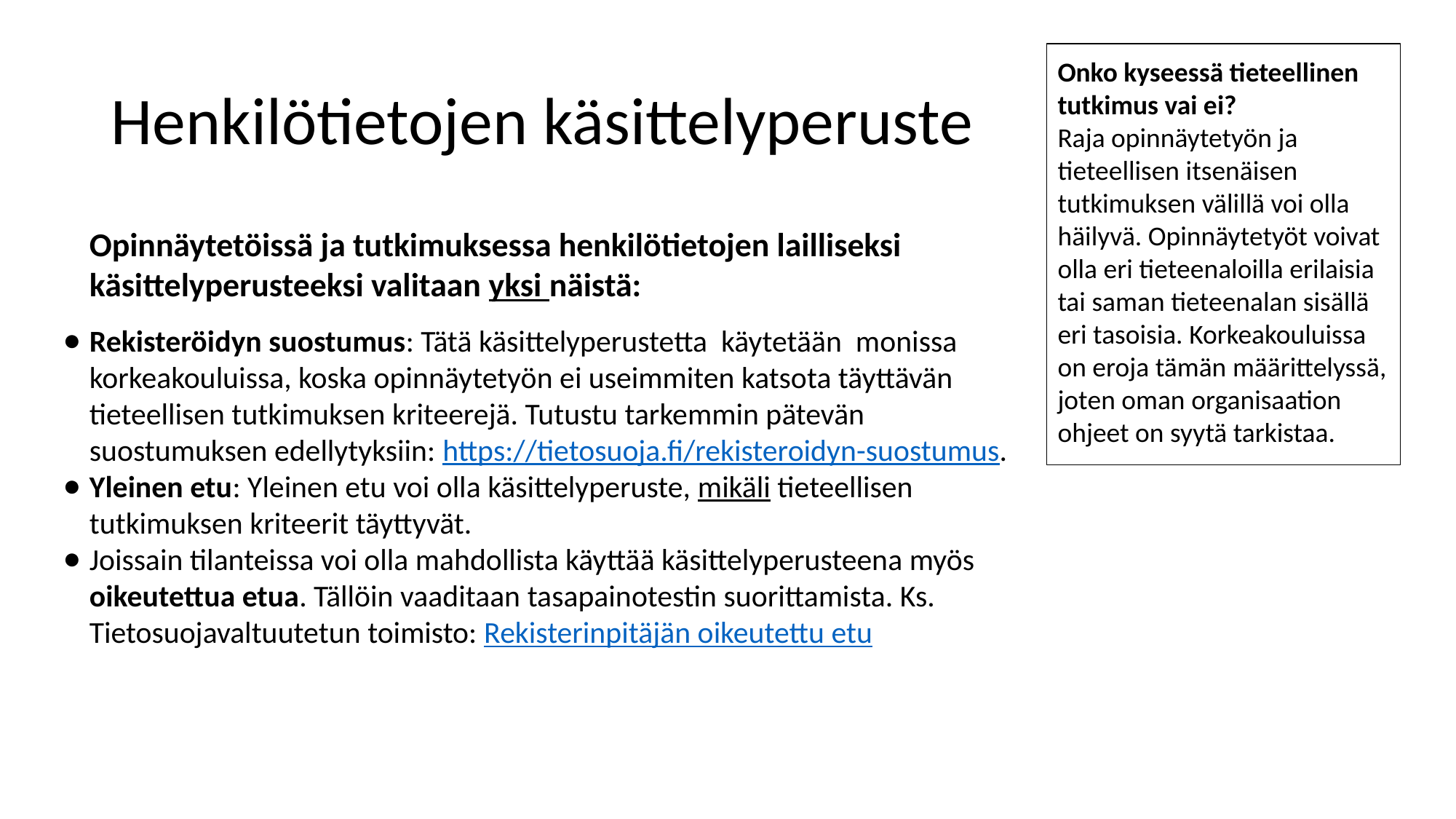

# Henkilötietojen käsittelyperuste
Onko kyseessä tieteellinen tutkimus vai ei?
Raja opinnäytetyön ja tieteellisen itsenäisen tutkimuksen välillä voi olla häilyvä. Opinnäytetyöt voivat olla eri tieteenaloilla erilaisia tai saman tieteenalan sisällä eri tasoisia. Korkeakouluissa on eroja tämän määrittelyssä, joten oman organisaation ohjeet on syytä tarkistaa.
Opinnäytetöissä ja tutkimuksessa henkilötietojen lailliseksi käsittelyperusteeksi valitaan yksi näistä:
Rekisteröidyn suostumus: Tätä käsittelyperustetta  käytetään  monissa korkeakouluissa, koska opinnäytetyön ei useimmiten katsota täyttävän tieteellisen tutkimuksen kriteerejä. Tutustu tarkemmin pätevän suostumuksen edellytyksiin: https://tietosuoja.fi/rekisteroidyn-suostumus.
Yleinen etu: Yleinen etu voi olla käsittelyperuste, mikäli tieteellisen tutkimuksen kriteerit täyttyvät.
Joissain tilanteissa voi olla mahdollista käyttää käsittelyperusteena myös oikeutettua etua. Tällöin vaaditaan tasapainotestin suorittamista. Ks. Tietosuojavaltuutetun toimisto: Rekisterinpitäjän oikeutettu etu